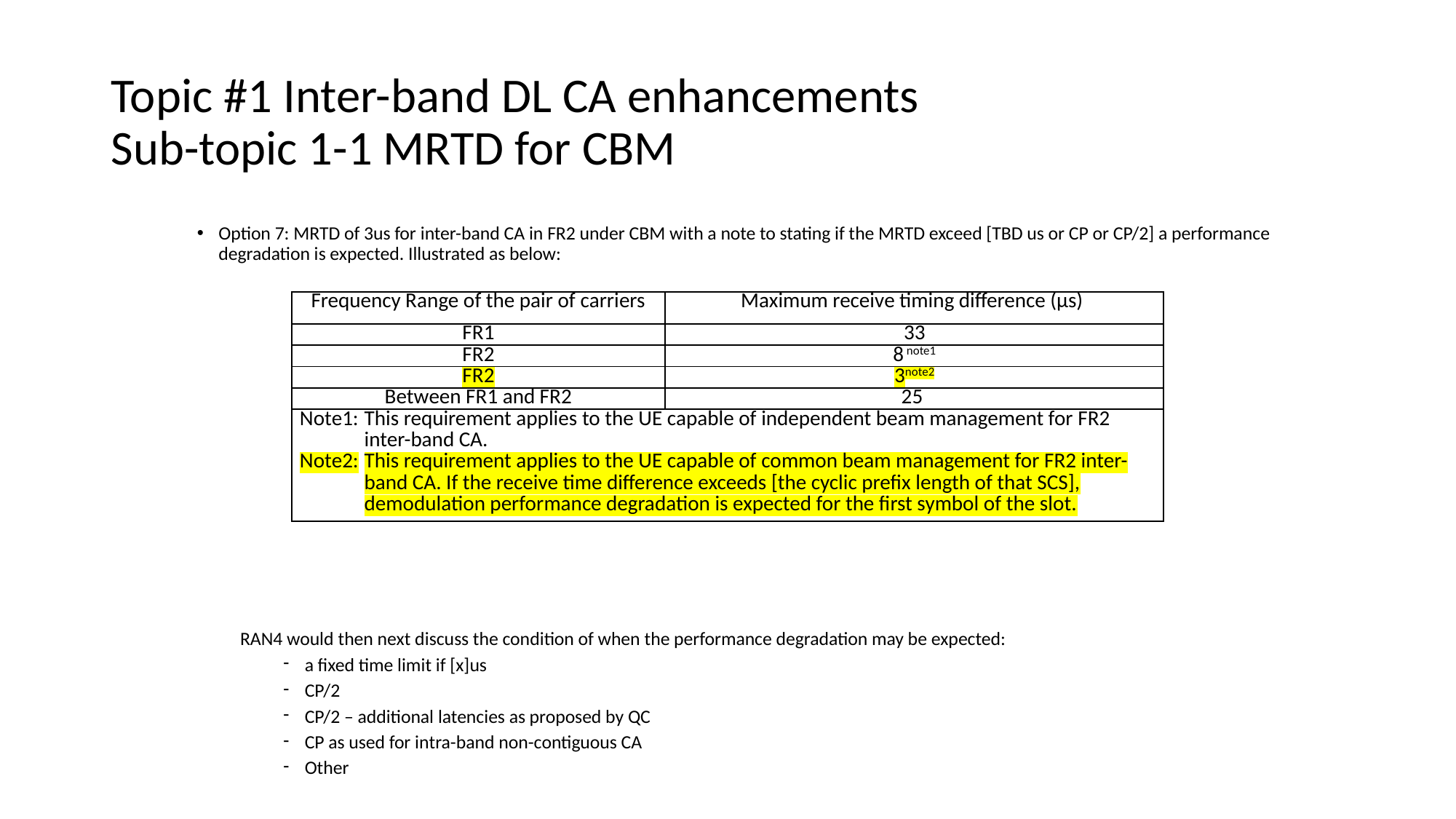

# Topic #1 Inter-band DL CA enhancements Sub-topic 1-1 MRTD for CBM
Option 7: MRTD of 3us for inter-band CA in FR2 under CBM with a note to stating if the MRTD exceed [TBD us or CP or CP/2] a performance degradation is expected. Illustrated as below:

RAN4 would then next discuss the condition of when the performance degradation may be expected:
a fixed time limit if [x]us
CP/2
CP/2 – additional latencies as proposed by QC
CP as used for intra-band non-contiguous CA
Other

| Frequency Range of the pair of carriers | Maximum receive timing difference (µs) |
| --- | --- |
| FR1 | 33 |
| FR2 | 8 note1 |
| FR2 | 3note2 |
| Between FR1 and FR2 | 25 |
| Note1: This requirement applies to the UE capable of independent beam management for FR2 inter-band CA. Note2: This requirement applies to the UE capable of common beam management for FR2 inter-band CA. If the receive time difference exceeds [the cyclic prefix length of that SCS], demodulation performance degradation is expected for the first symbol of the slot. |  |